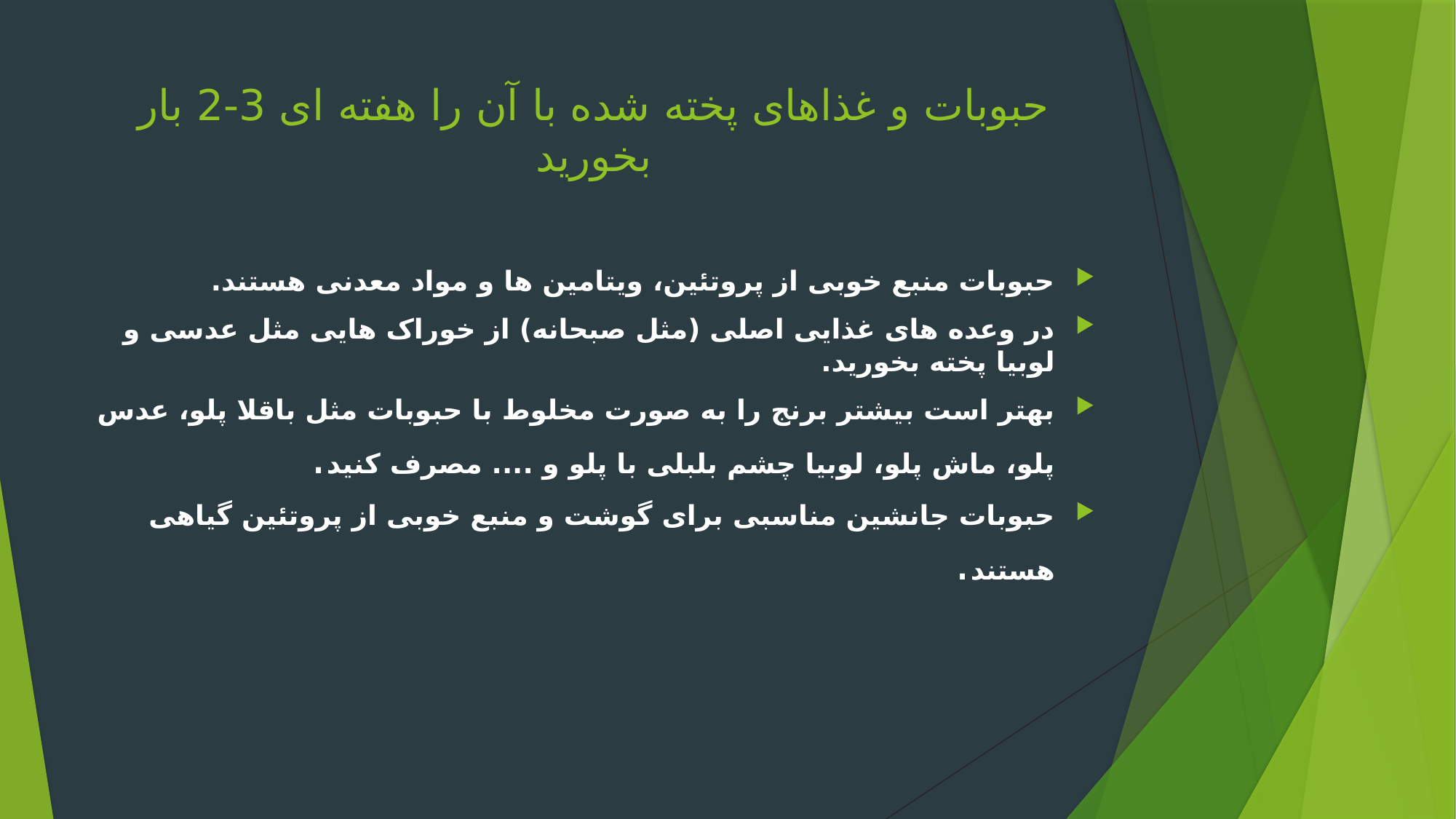

# حبوبات و غذاهای پخته شده با آن را هفته ای 3-2 بار بخورید
حبوبات منبع خوبی از پروتئین، ویتامین ها و مواد معدنی هستند.
در وعده های غذایی اصلی (مثل صبحانه) از خوراک هایی مثل عدسی و لوبیا پخته بخورید.
بهتر است بیشتر برنج را به صورت مخلوط با حبوبات مثل باقلا پلو، عدس پلو، ماش پلو، لوبیا چشم بلبلی با پلو و .... مصرف کنید.
حبوبات جانشین مناسبی برای گوشت و منبع خوبی از پروتئین گیاهی هستند.